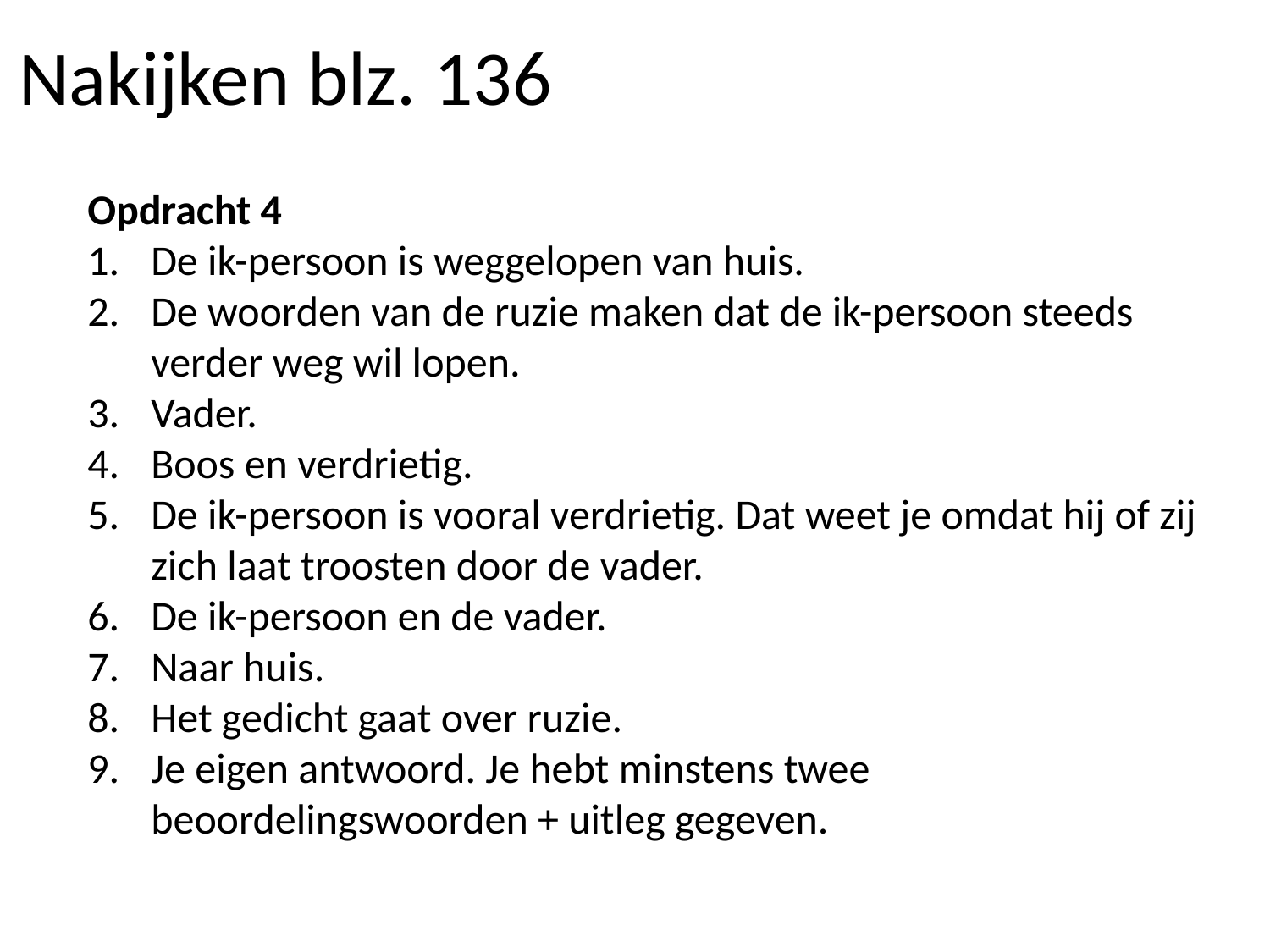

# Nakijken blz. 136
Opdracht 4
De ik-persoon is weggelopen van huis.
De woorden van de ruzie maken dat de ik-persoon steeds verder weg wil lopen.
Vader.
Boos en verdrietig.
De ik-persoon is vooral verdrietig. Dat weet je omdat hij of zij zich laat troosten door de vader.
De ik-persoon en de vader.
Naar huis.
Het gedicht gaat over ruzie.
Je eigen antwoord. Je hebt minstens twee beoordelingswoorden + uitleg gegeven.